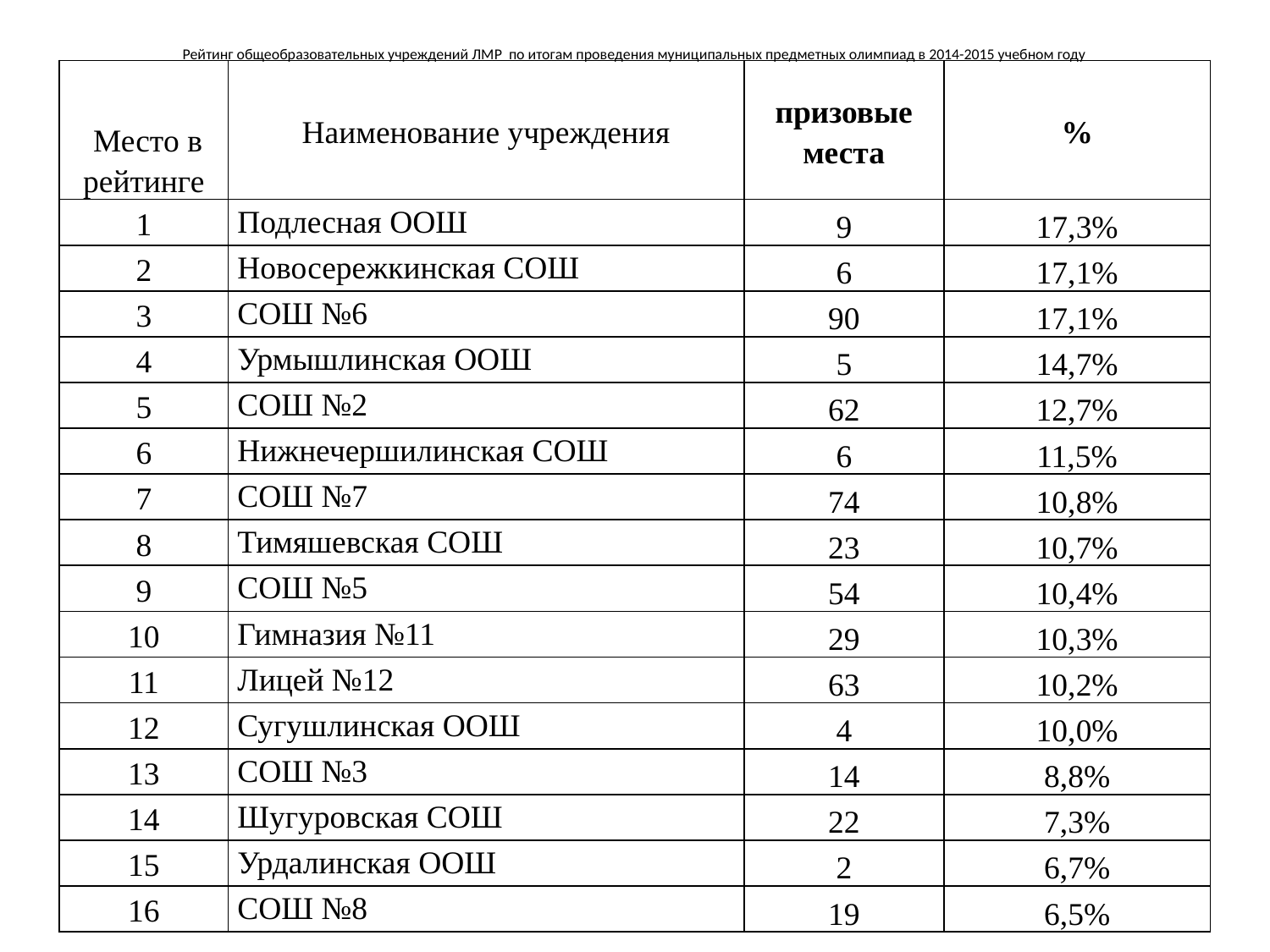

# Рейтинг общеобразовательных учреждений ЛМР  по итогам проведения муниципальных предметных олимпиад в 2014-2015 учебном году
| Место в рейтинге | Наименование учреждения | призовые места | % |
| --- | --- | --- | --- |
| 1 | Подлесная ООШ | 9 | 17,3% |
| 2 | Новосережкинская СОШ | 6 | 17,1% |
| 3 | СОШ №6 | 90 | 17,1% |
| 4 | Урмышлинская ООШ | 5 | 14,7% |
| 5 | СОШ №2 | 62 | 12,7% |
| 6 | Нижнечершилинская СОШ | 6 | 11,5% |
| 7 | СОШ №7 | 74 | 10,8% |
| 8 | Тимяшевская СОШ | 23 | 10,7% |
| 9 | СОШ №5 | 54 | 10,4% |
| 10 | Гимназия №11 | 29 | 10,3% |
| 11 | Лицей №12 | 63 | 10,2% |
| 12 | Сугушлинская ООШ | 4 | 10,0% |
| 13 | СОШ №3 | 14 | 8,8% |
| 14 | Шугуровская СОШ | 22 | 7,3% |
| 15 | Урдалинская ООШ | 2 | 6,7% |
| 16 | СОШ №8 | 19 | 6,5% |